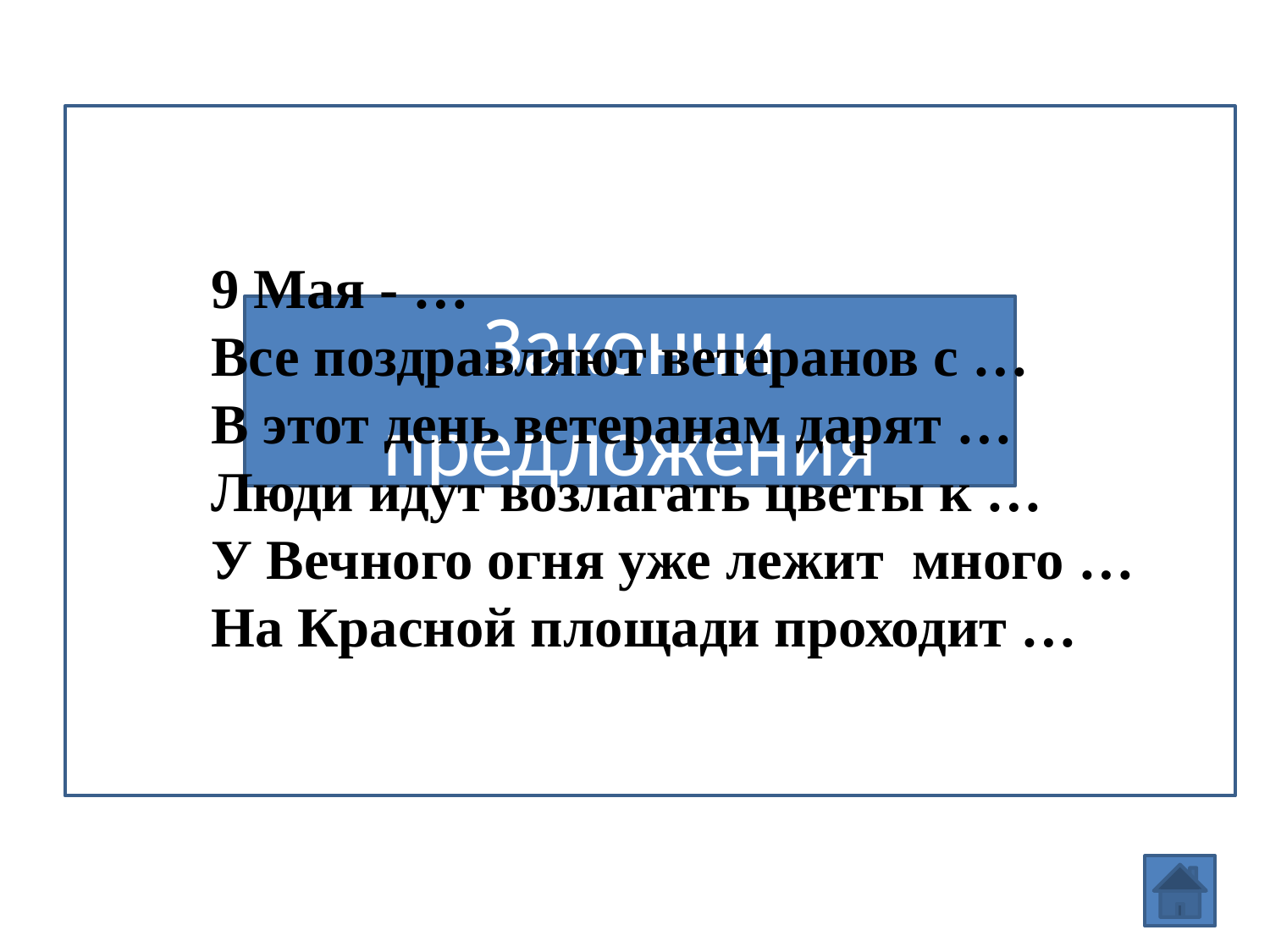

#
Салютлл

9 Мая - …
Все поздравляют ветеранов с …
В этот день ветеранам дарят …
Люди идут возлагать цветы к …
У Вечного огня уже лежит  много …
На Красной площади проходит …

Закончи предложения